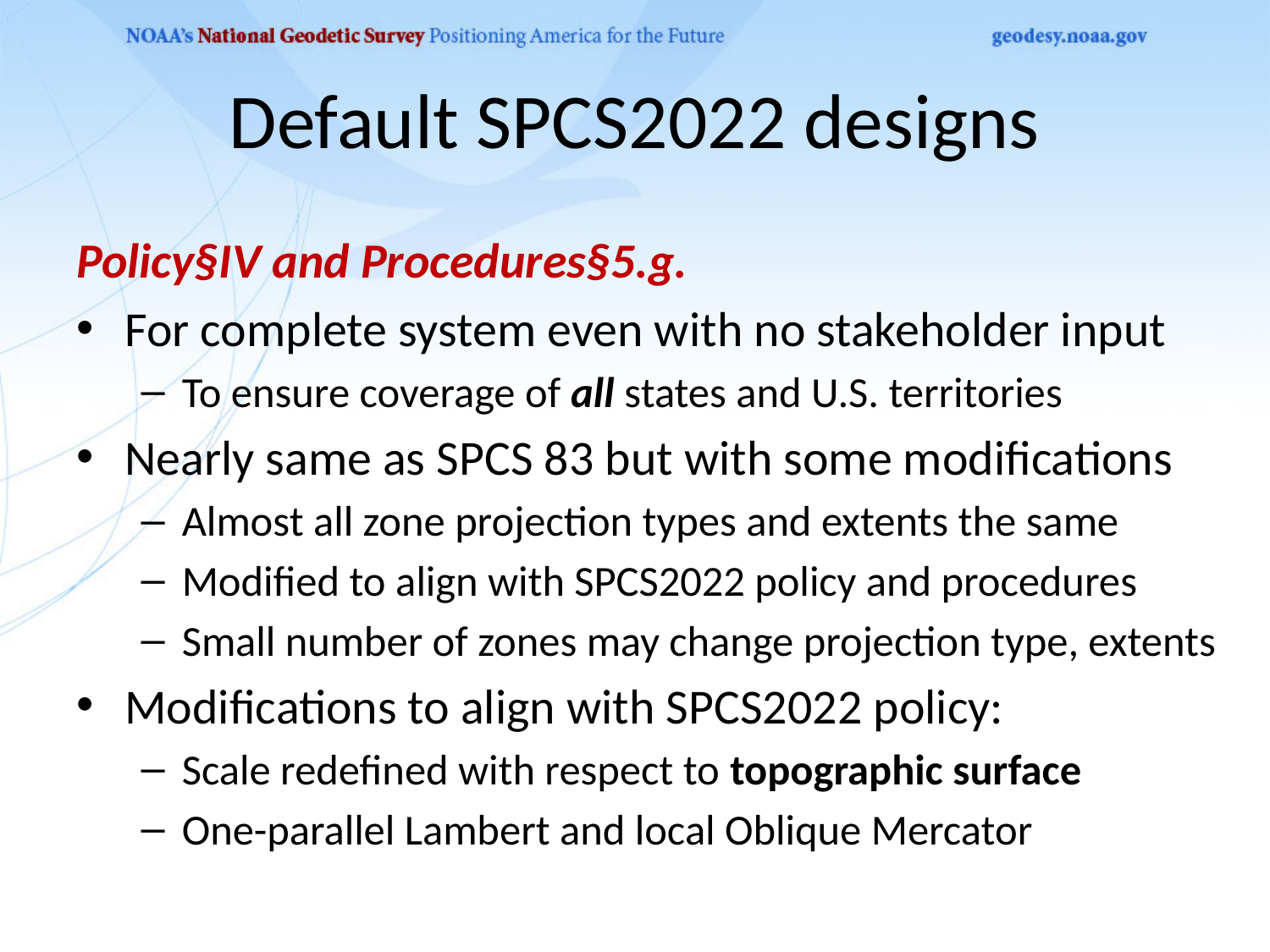

# Default SPCS2022 designs
Policy§IV and Procedures§5.g.
For complete system even with no stakeholder input
To ensure coverage of all states and U.S. territories
Nearly same as SPCS 83 but with some modifications
Almost all zone projection types and extents the same
Modified to align with SPCS2022 policy and procedures
Small number of zones may change projection type, extents
Modifications to align with SPCS2022 policy:
Scale redefined with respect to topographic surface
One-parallel Lambert and local Oblique Mercator